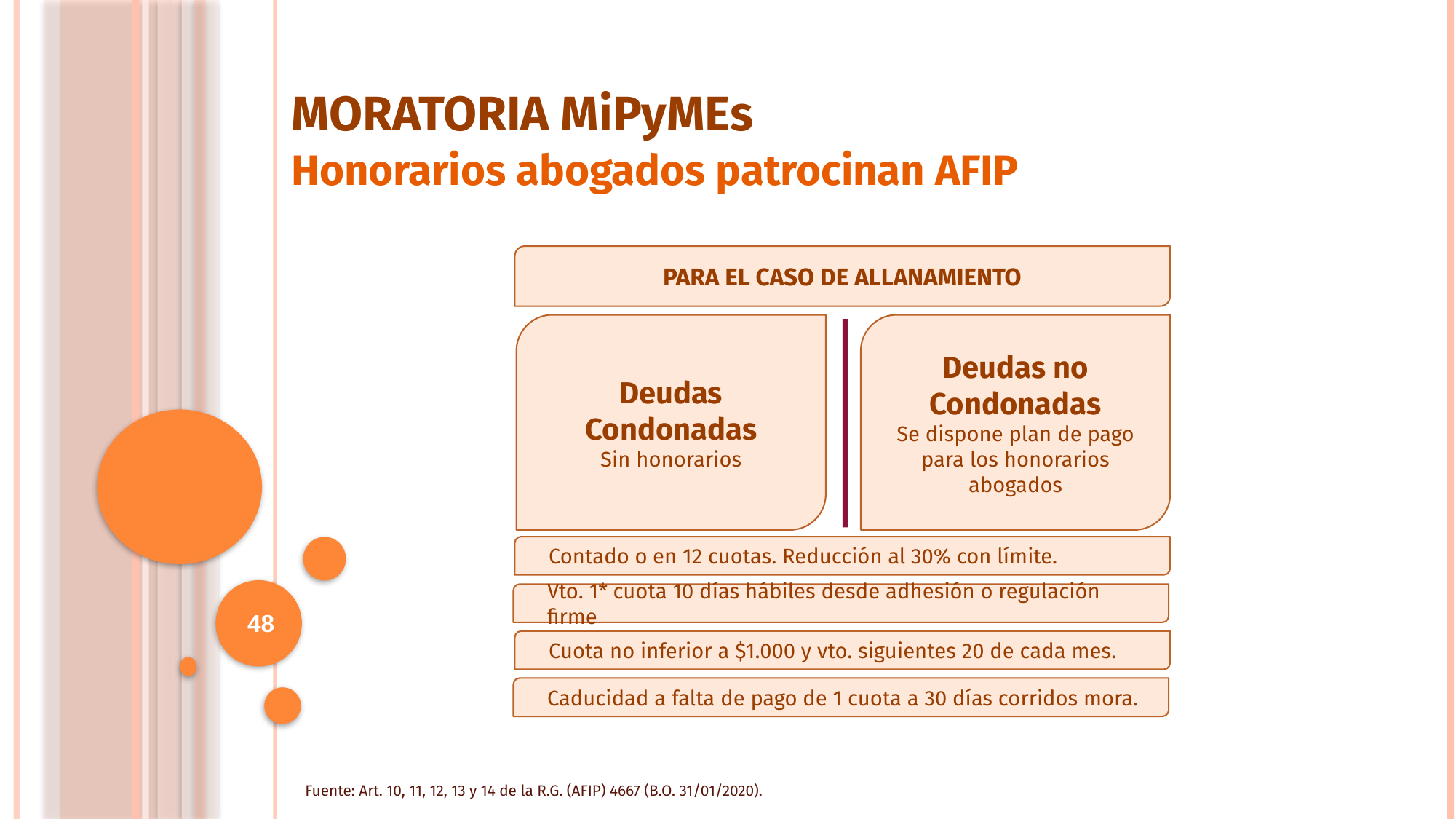

MORATORIA MiPyMEs
Honorarios abogados patrocinan AFIP
PARA EL CASO DE ALLANAMIENTO
Deudas Condonadas
Sin honorarios
Deudas no Condonadas
Se dispone plan de pago para los honorarios abogados

Contado o en 12 cuotas. Reducción al 30% con límite.
Vto. 1* cuota 10 días hábiles desde adhesión o regulación firme
48
Cuota no inferior a $1.000 y vto. siguientes 20 de cada mes.
Caducidad a falta de pago de 1 cuota a 30 días corridos mora.
Fuente: Art. 10, 11, 12, 13 y 14 de la R.G. (AFIP) 4667 (B.O. 31/01/2020).